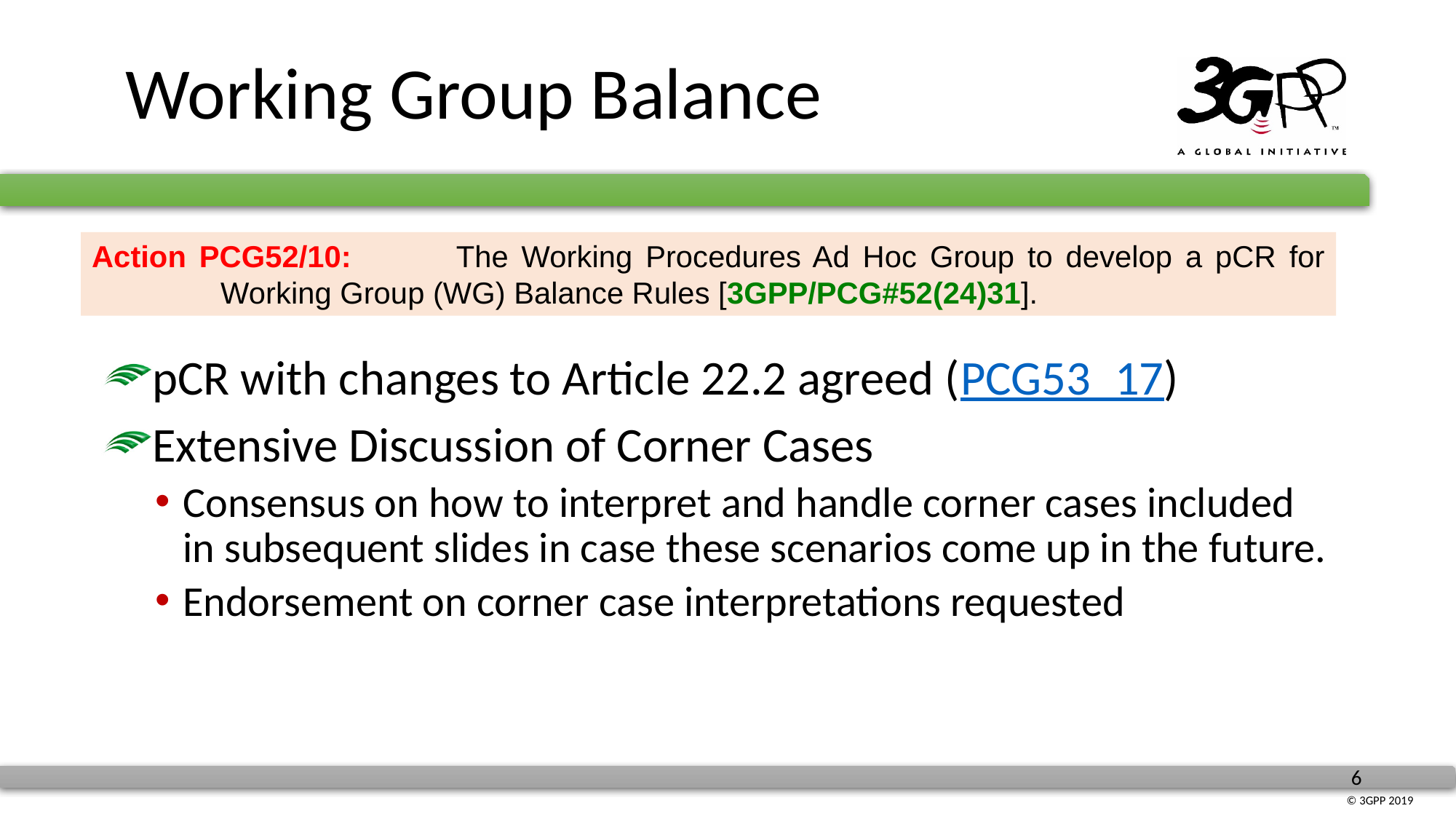

# Working Group Balance
Action PCG52/10:	 The Working Procedures Ad Hoc Group to develop a pCR for Working Group (WG) Balance Rules [3GPP/PCG#52(24)31].
pCR with changes to Article 22.2 agreed (PCG53_17)
Extensive Discussion of Corner Cases
Consensus on how to interpret and handle corner cases included in subsequent slides in case these scenarios come up in the future.
Endorsement on corner case interpretations requested